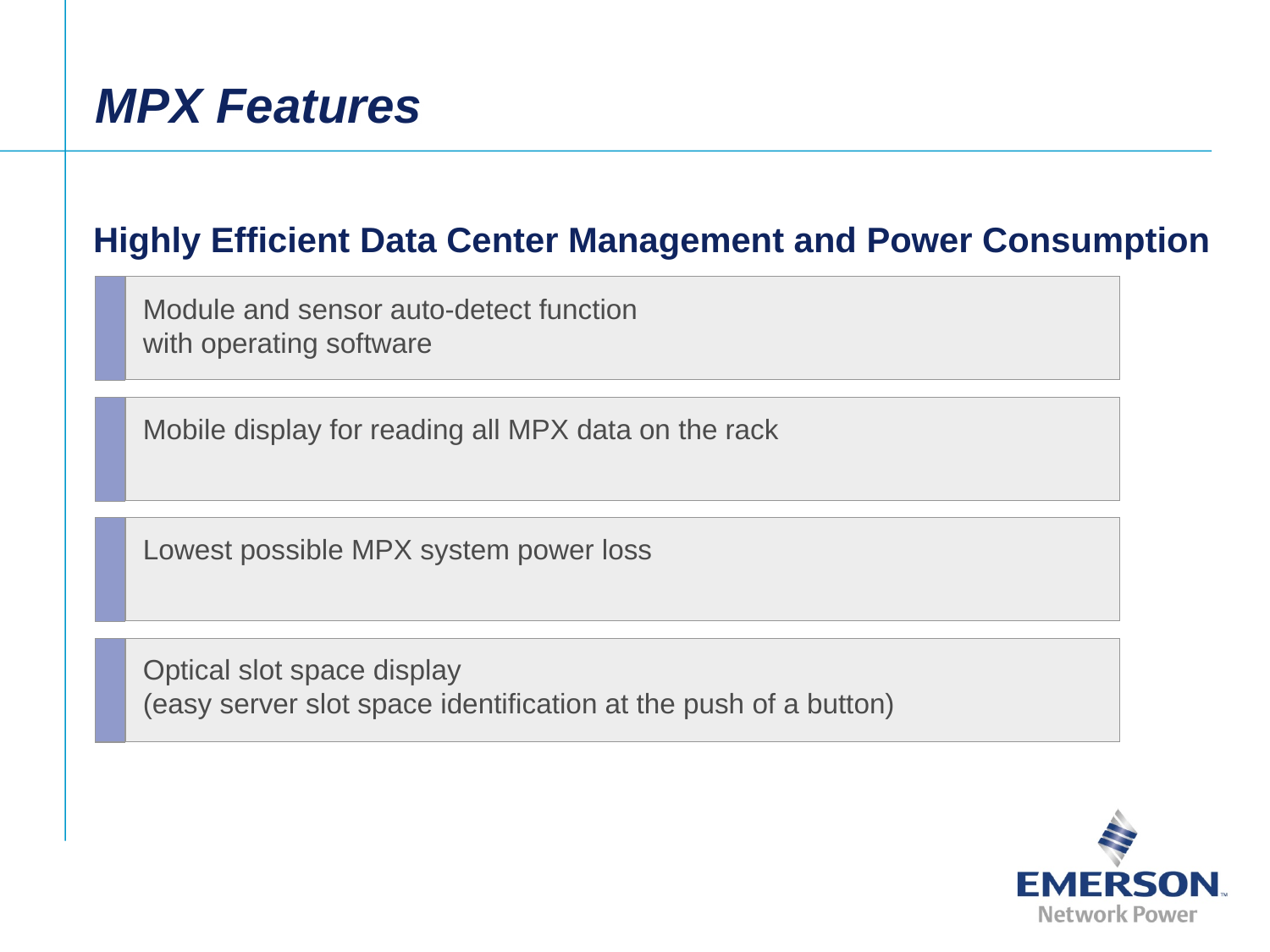

# MPX Features
Highly Efficient Data Center Management and Power Consumption

	Module and sensor auto-detect function
with operating software

	Mobile display for reading all MPX data on the rack

	Lowest possible MPX system power loss

	Optical slot space display
(easy server slot space identification at the push of a button)